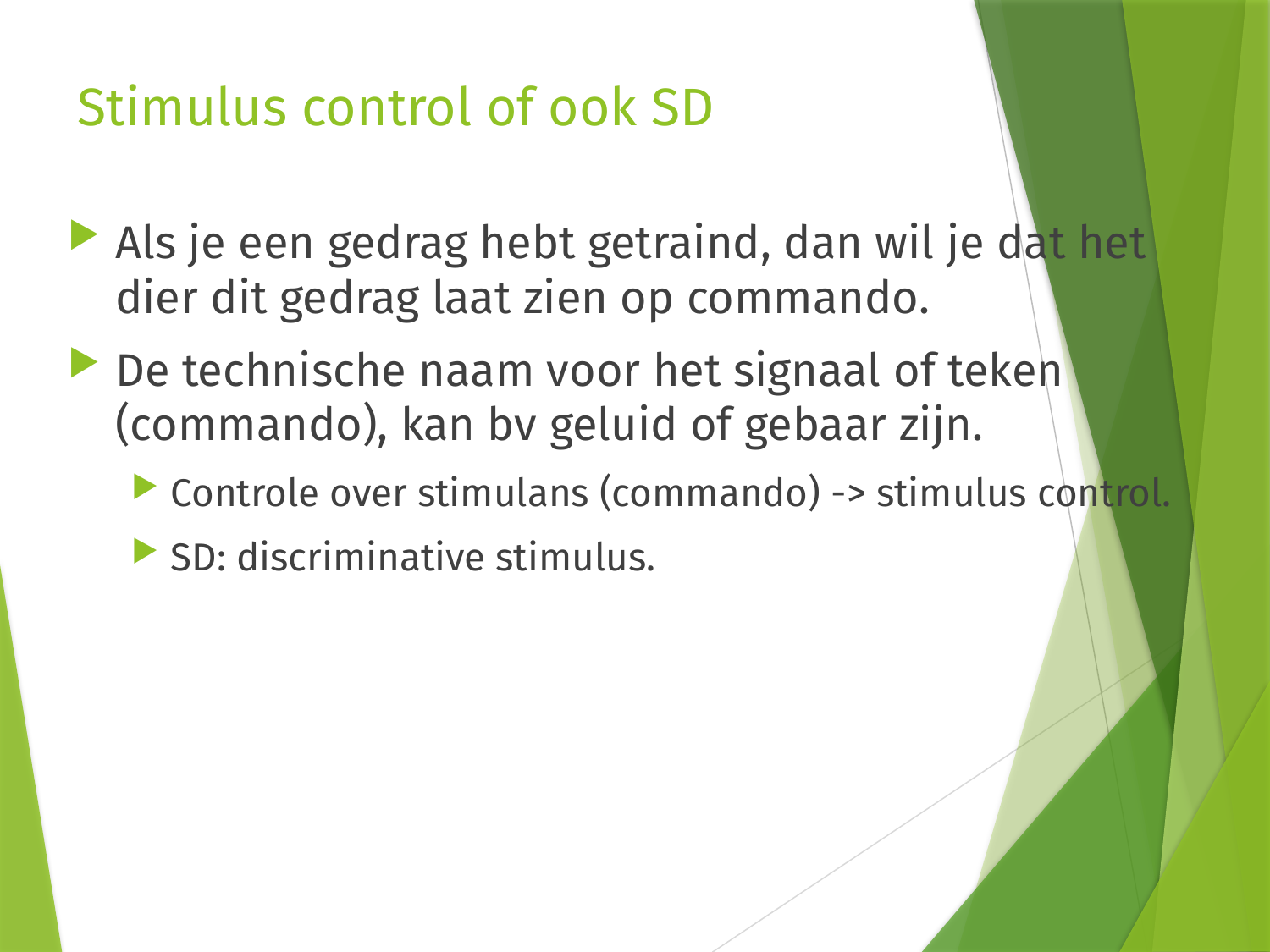

# Stimulus control of ook SD
Als je een gedrag hebt getraind, dan wil je dat het dier dit gedrag laat zien op commando.
De technische naam voor het signaal of teken (commando), kan bv geluid of gebaar zijn.
Controle over stimulans (commando) -> stimulus control.
SD: discriminative stimulus.